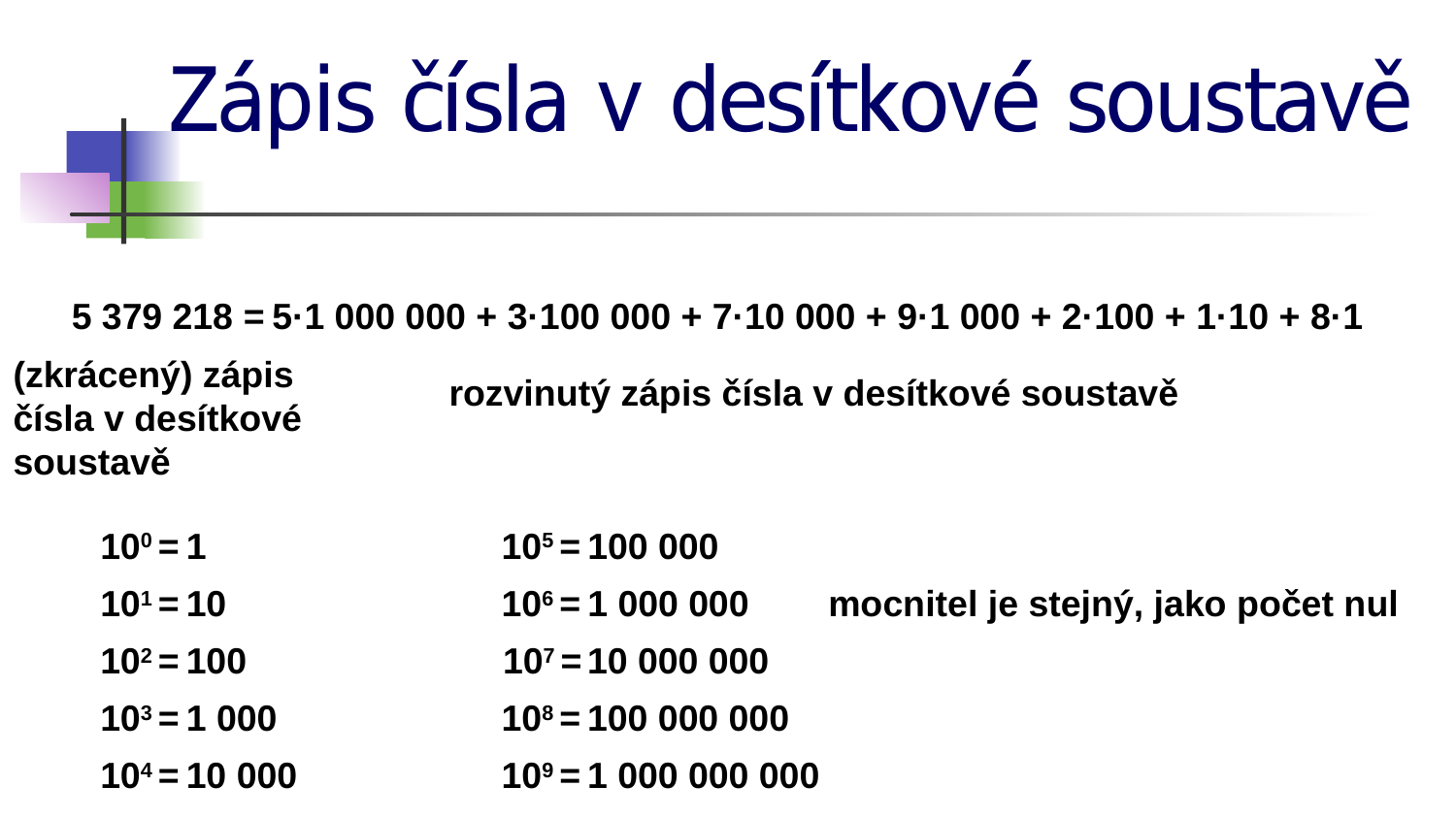

# Zápis čísla v desítkové soustavě
5 379 218
=
5·1 000 000 + 3·100 000 + 7·10 000 + 9·1 000 + 2·100 + 1·10 + 8·1
(zkrácený) zápis čísla v desítkové soustavě
rozvinutý zápis čísla v desítkové soustavě
100 =
1
105 =
100 000
101 =
10
106 =
1 000 000
mocnitel je stejný, jako počet nul
102 =
100
107 =
10 000 000
103 =
1 000
108 =
100 000 000
104 =
10 000
109 =
1 000 000 000